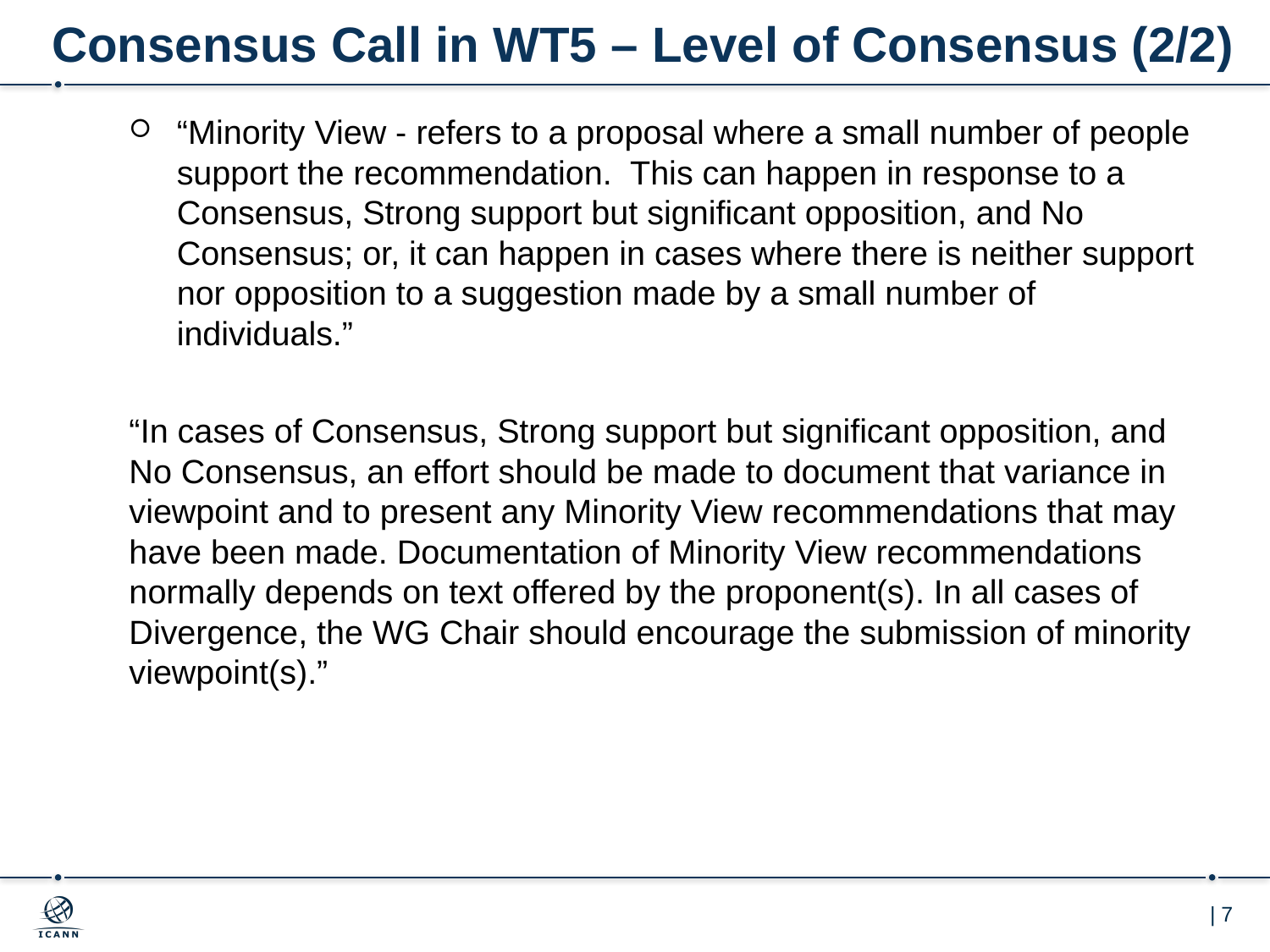

# Consensus Call in WT5 – Level of Consensus (2/2)
“Minority View - refers to a proposal where a small number of people support the recommendation.  This can happen in response to a Consensus, Strong support but significant opposition, and No Consensus; or, it can happen in cases where there is neither support nor opposition to a suggestion made by a small number of individuals.”

“In cases of Consensus, Strong support but significant opposition, and No Consensus, an effort should be made to document that variance in viewpoint and to present any Minority View recommendations that may have been made. Documentation of Minority View recommendations normally depends on text offered by the proponent(s). In all cases of Divergence, the WG Chair should encourage the submission of minority viewpoint(s).”